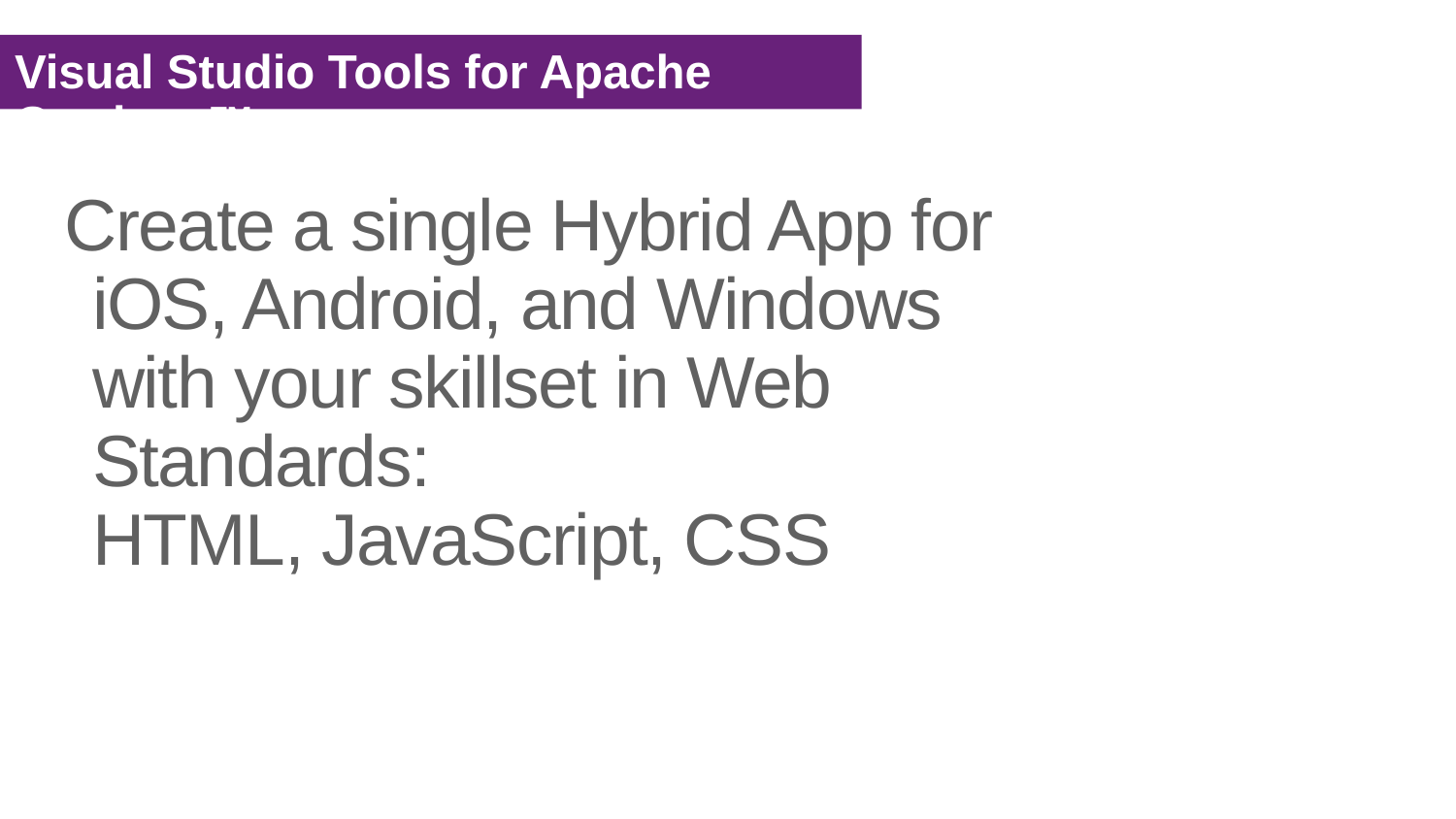

Visual Studio Tools for Apache Cordova™
# Create a single Hybrid App for iOS, Android, and Windows with your skillset in Web Standards: HTML, JavaScript, CSS